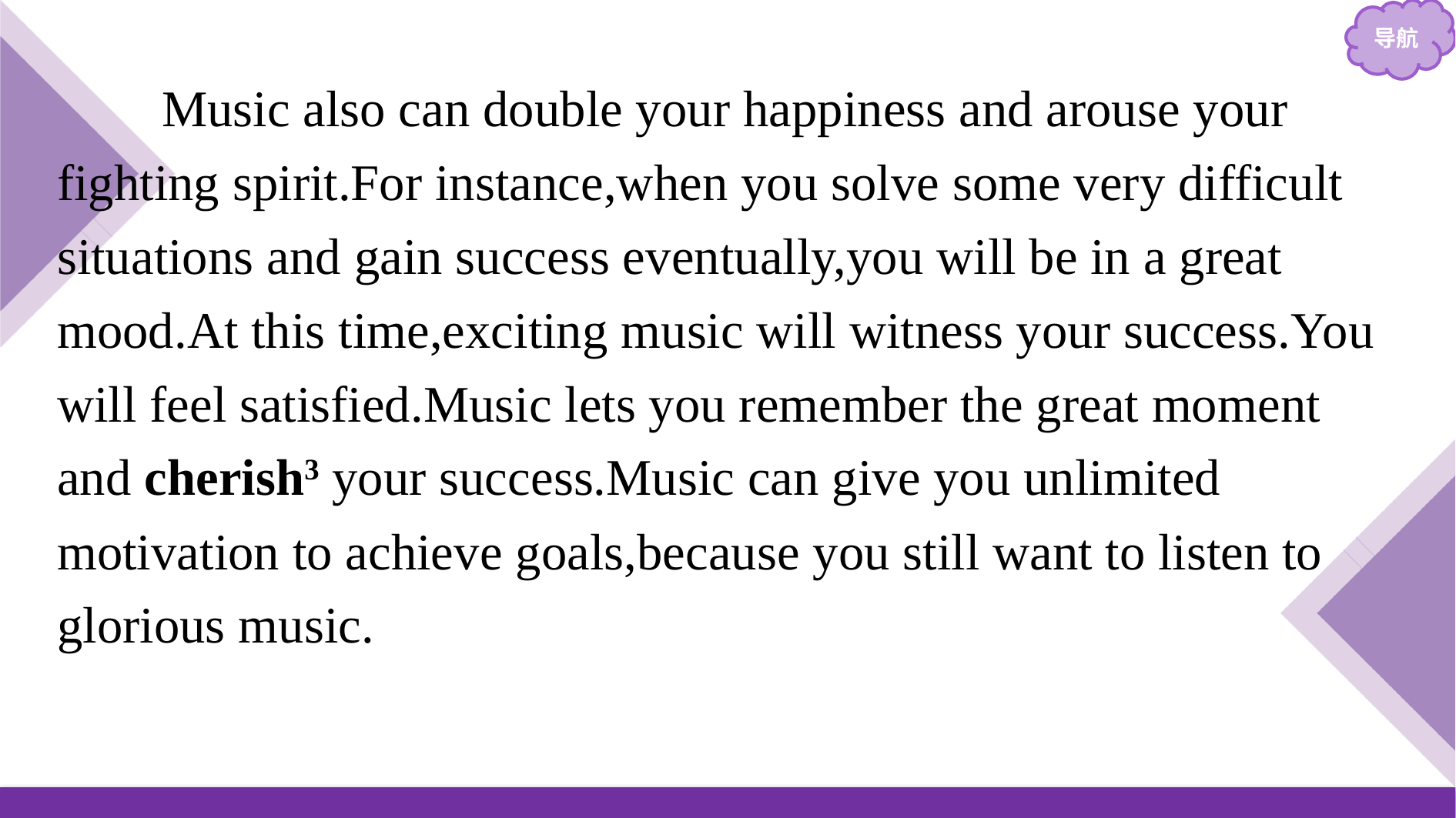

Music also can double your happiness and arouse your fighting spirit.For instance,when you solve some very difficult situations and gain success eventually,you will be in a great mood.At this time,exciting music will witness your success.You will feel satisfied.Music lets you remember the great moment and cherish3 your success.Music can give you unlimited motivation to achieve goals,because you still want to listen to glorious music.